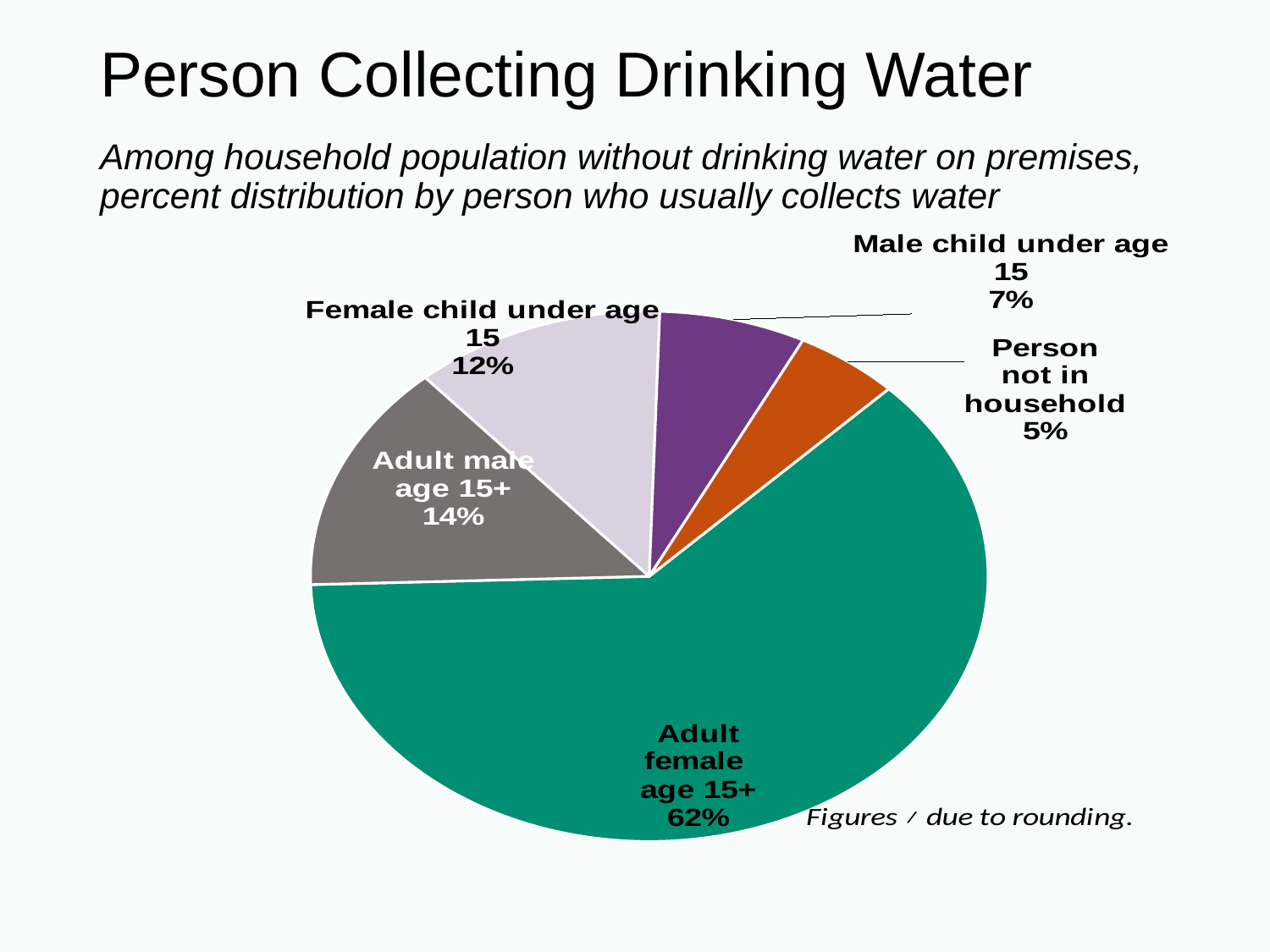

# Person Collecting Drinking Water
Among household population without drinking water on premises,
percent distribution by person who usually collects water

### Chart

| Category | Sales |
|---|---|
| Adult female
age 15+ | 62.0 |
| Adult male
age 15+ | 14.0 |
| Female child under age 15 | 12.0 |
| Male child under age 15 | 7.0 |
| Person not in household | 5.0 |